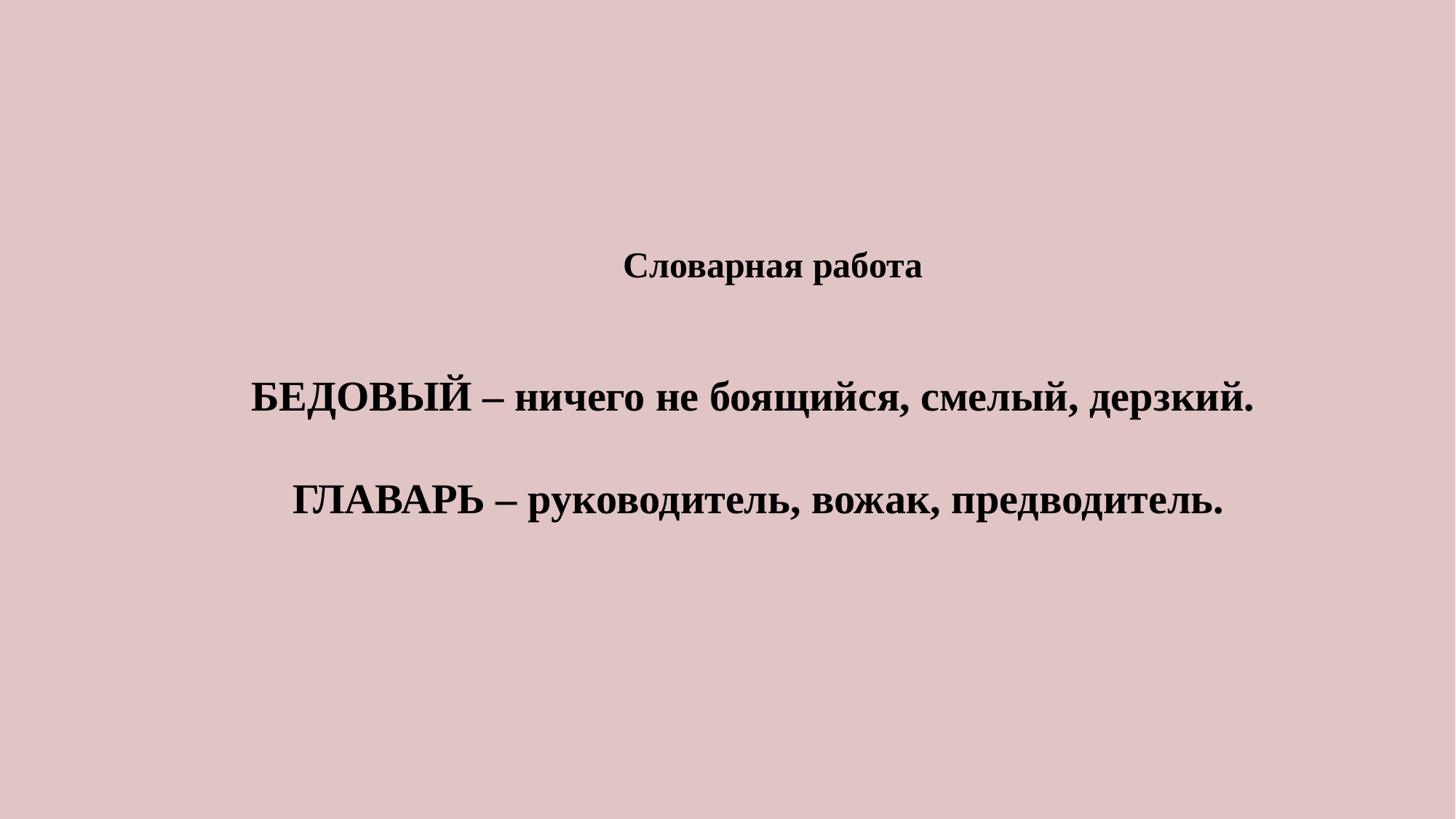

Словарная работа
БЕДОВЫЙ – ничего не боящийся, смелый, дерзкий.

 ГЛАВАРЬ – руководитель, вожак, предводитель.